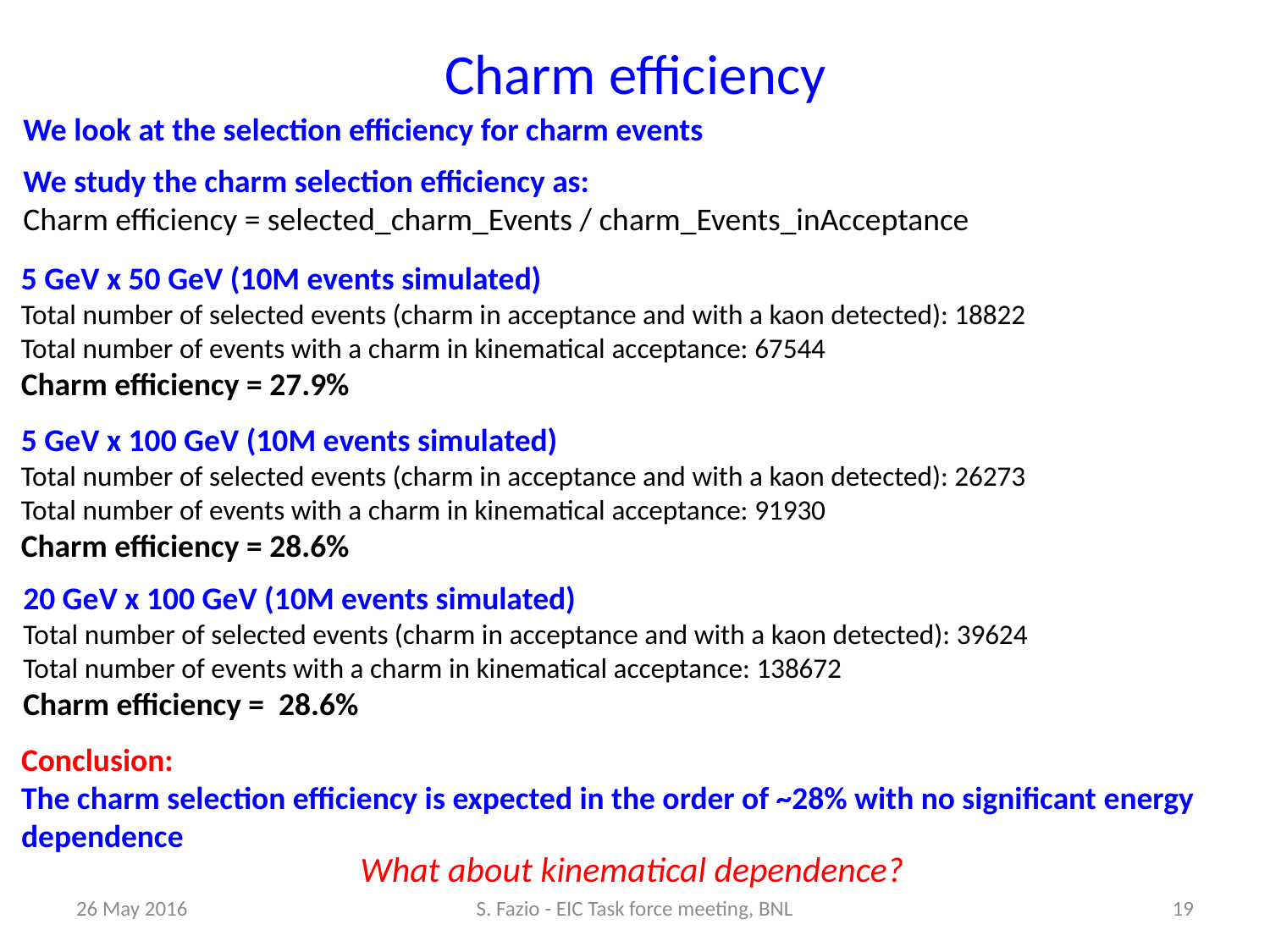

Charm efficiency
We look at the selection efficiency for charm events
We study the charm selection efficiency as:
Charm efficiency = selected_charm_Events / charm_Events_inAcceptance
5 GeV x 50 GeV (10M events simulated)
Total number of selected events (charm in acceptance and with a kaon detected): 18822
Total number of events with a charm in kinematical acceptance: 67544
Charm efficiency = 27.9%
5 GeV x 100 GeV (10M events simulated)
Total number of selected events (charm in acceptance and with a kaon detected): 26273
Total number of events with a charm in kinematical acceptance: 91930
Charm efficiency = 28.6%
20 GeV x 100 GeV (10M events simulated)
Total number of selected events (charm in acceptance and with a kaon detected): 39624
Total number of events with a charm in kinematical acceptance: 138672
Charm efficiency =  28.6%
Conclusion:
The charm selection efficiency is expected in the order of ~28% with no significant energy dependence
What about kinematical dependence?
26 May 2016
S. Fazio - EIC Task force meeting, BNL
19